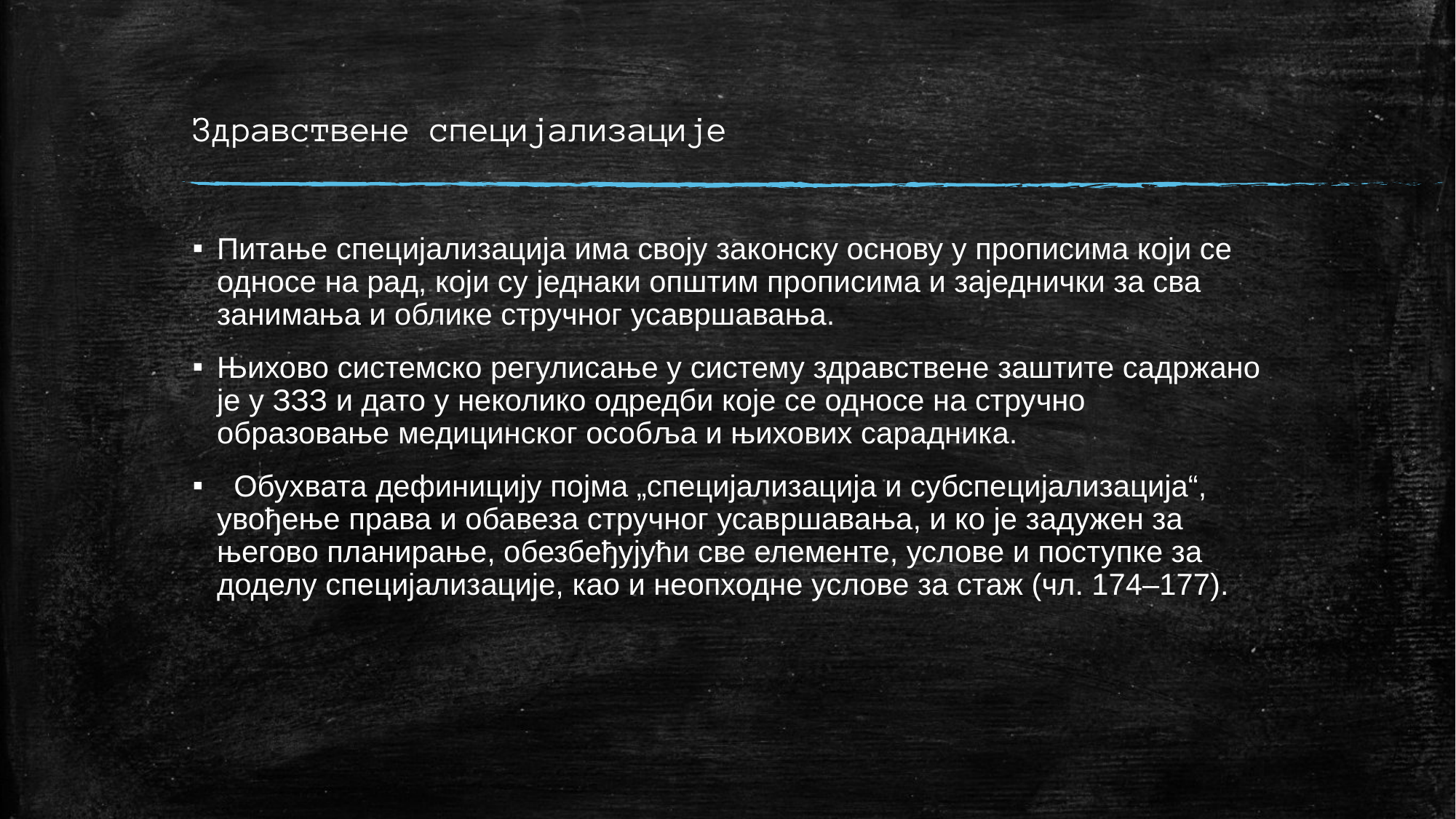

# Здравствене специјализације
Питање специјализација има своју законску основу у прописима који се односе на рад, који су једнаки општим прописима и заједнички за сва занимања и облике стручног усавршавања.
Њихово системско регулисање у систему здравствене заштите садржано је у ЗЗЗ и дато у неколико одредби које се односе на стручно образовање медицинског особља и њихових сарадника.
  Обухвата дефиницију појма „специјализација и субспецијализација“, увођење права и обавеза стручног усавршавања, и ко је задужен за његово планирање, обезбеђујући све елементе, услове и поступке за доделу специјализације, као и неопходне услове за стаж (чл. 174–177).